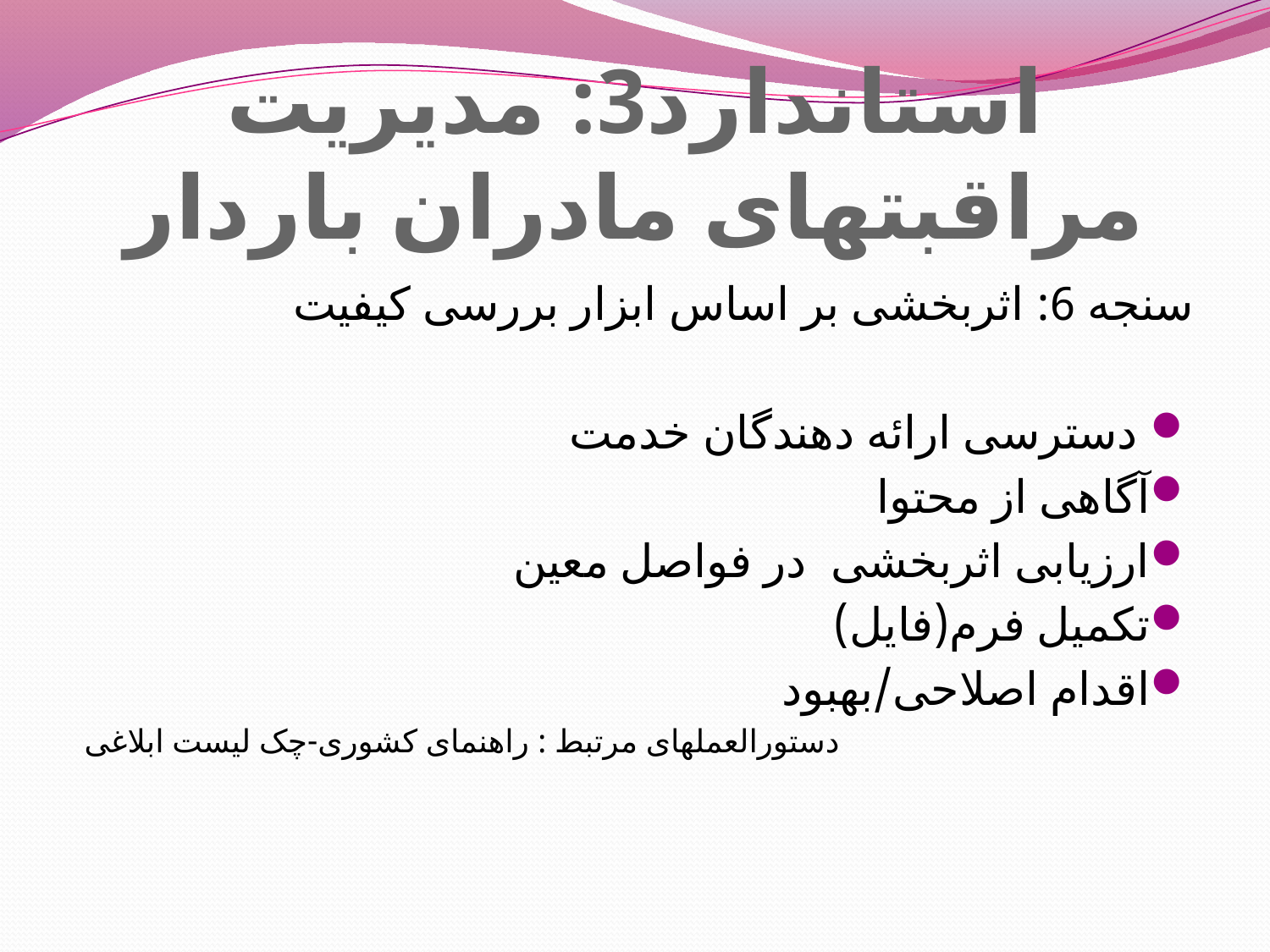

# استاندارد3: مدیریت مراقبتهای مادران باردار
سنجه 6: اثربخشی بر اساس ابزار بررسی کیفیت

 دسترسی ارائه دهندگان خدمت
آگاهی از محتوا
ارزیابی اثربخشی  در فواصل معین
تکمیل فرم(فایل)
اقدام اصلاحی/بهبود
دستورالعملهای مرتبط : راهنمای کشوری-چک لیست ابلاغی